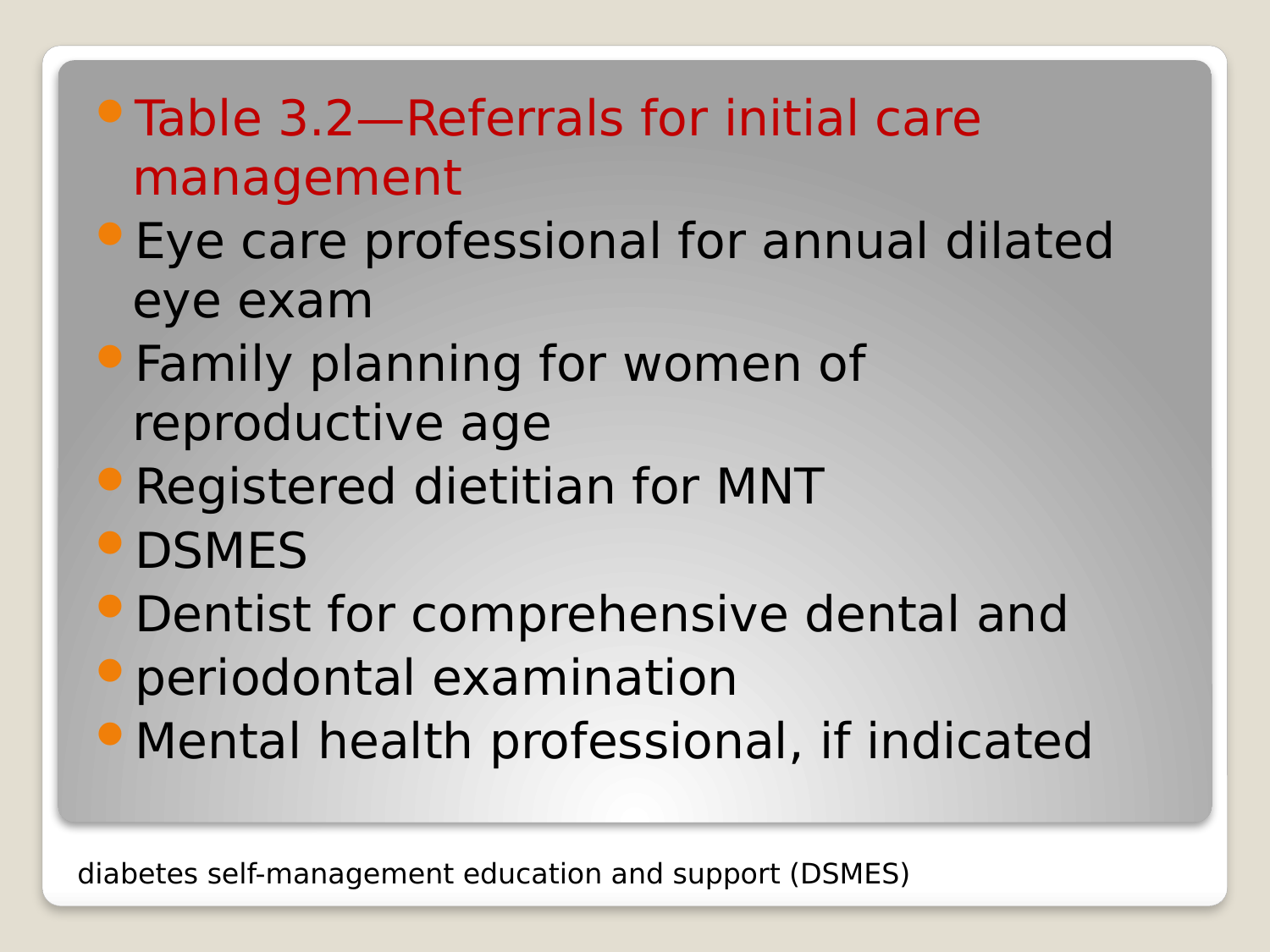

Table 3.2—Referrals for initial care management
Eye care professional for annual dilated eye exam
Family planning for women of reproductive age
Registered dietitian for MNT
DSMES
Dentist for comprehensive dental and
periodontal examination
Mental health professional, if indicated
# diabetes self-management education and support (DSMES)